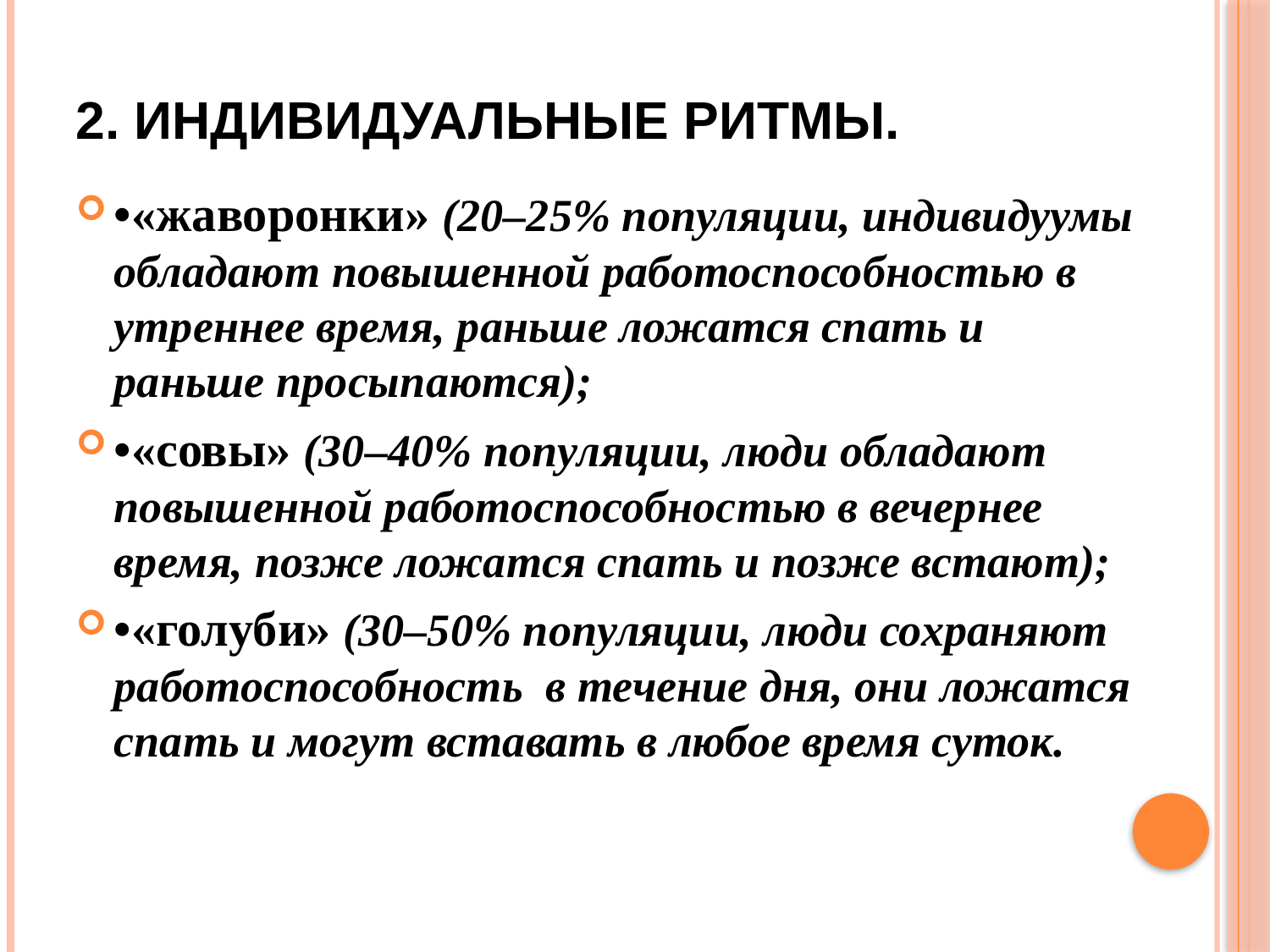

# 2. Индивидуальные ритмы.
•«жаворонки» (20–25% популяции, индивидуумы обладают повышенной работоспособностью в утреннее время, раньше ложатся спать и раньше просыпаются);
•«совы» (30–40% популяции, люди обладают повышенной работоспособностью в вечернее время, позже ложатся спать и позже встают);
•«голуби» (30–50% популяции, люди сохраняют работоспособность  в течение дня, они ложатся спать и могут вставать в любое время суток.